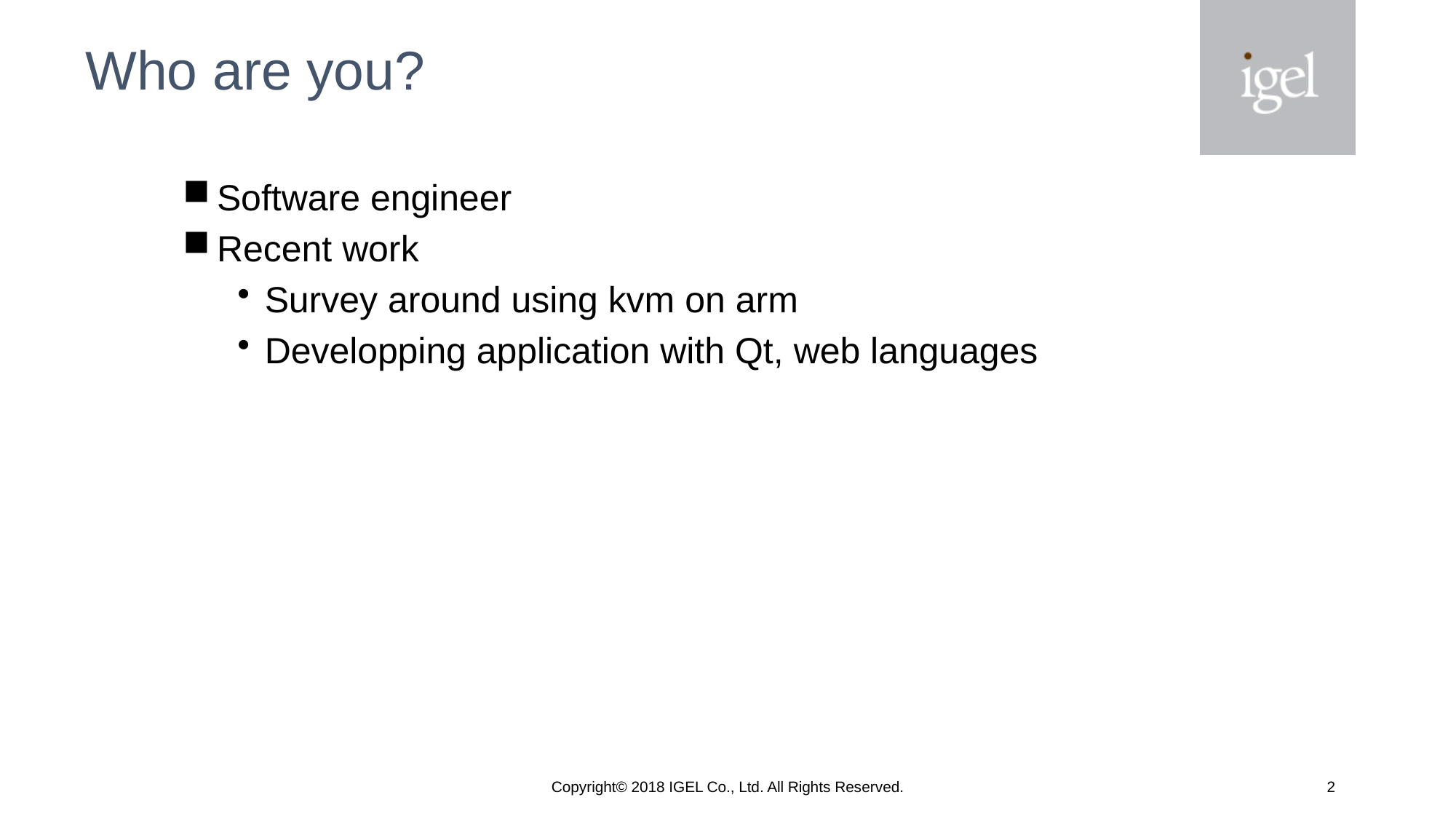

# Who are you?
Software engineer
Recent work
Survey around using kvm on arm
Developping application with Qt, web languages
Copyright© 2018 IGEL Co., Ltd. All Rights Reserved.
2